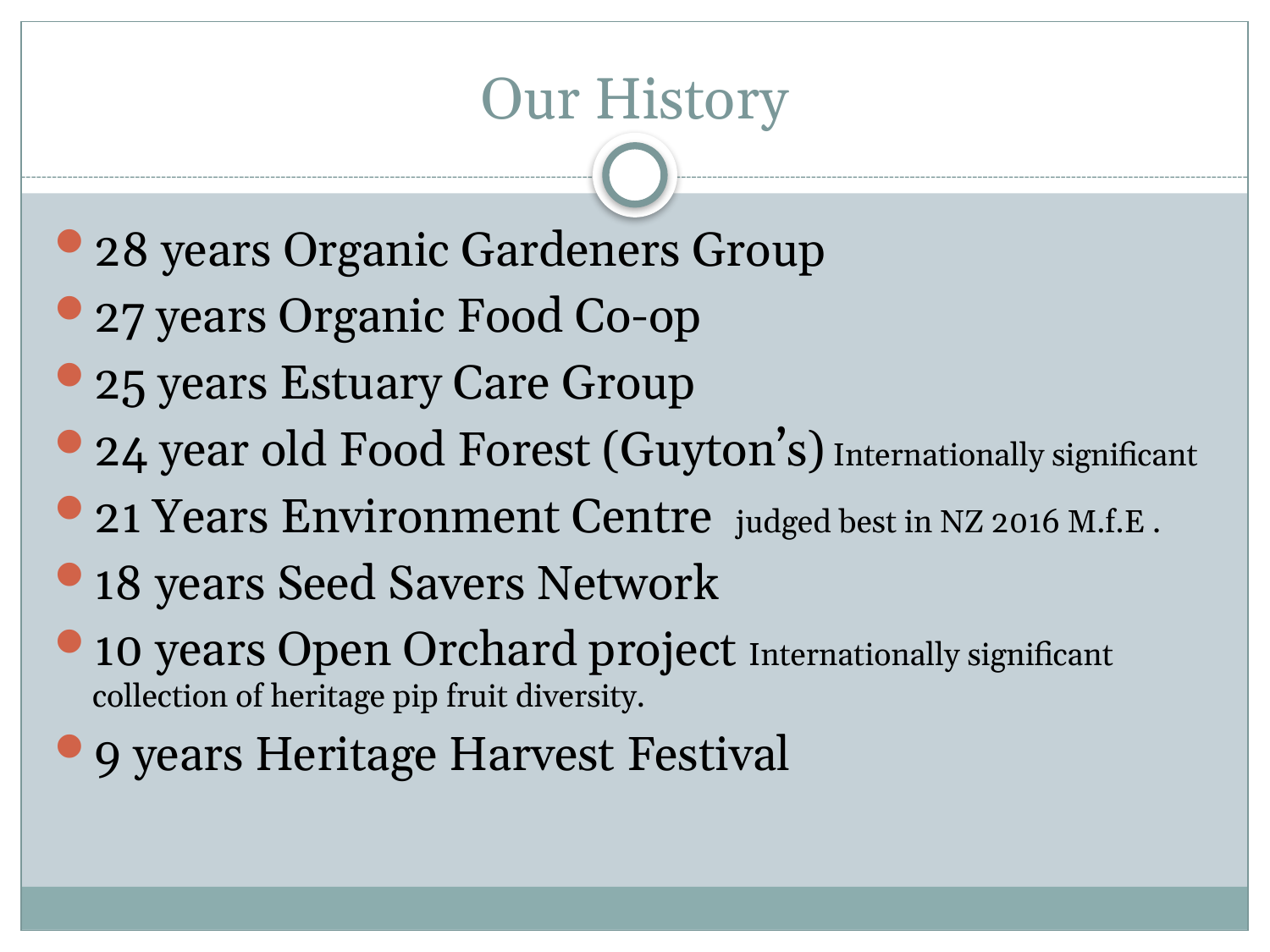

# Our History
28 years Organic Gardeners Group
27 years Organic Food Co-op
25 years Estuary Care Group
24 year old Food Forest (Guyton’s) Internationally significant
21 Years Environment Centre  judged best in NZ 2016 M.f.E .
18 years Seed Savers Network
10 years Open Orchard project Internationally significant collection of heritage pip fruit diversity.
9 years Heritage Harvest Festival